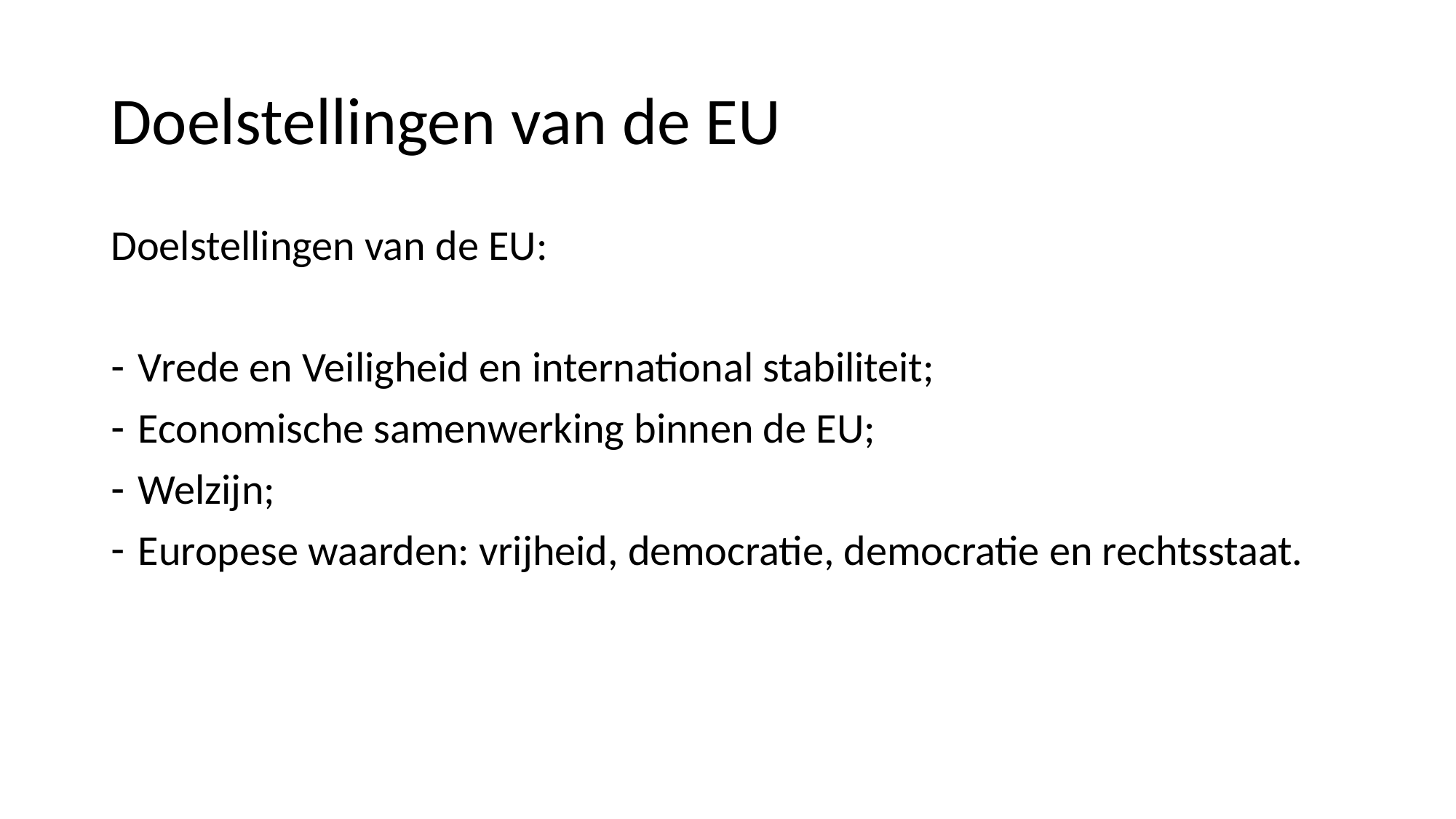

# Doelstellingen van de EU
Doelstellingen van de EU:

Vrede en Veiligheid en international stabiliteit;
Economische samenwerking binnen de EU;
Welzijn;
Europese waarden: vrijheid, democratie, democratie en rechtsstaat.